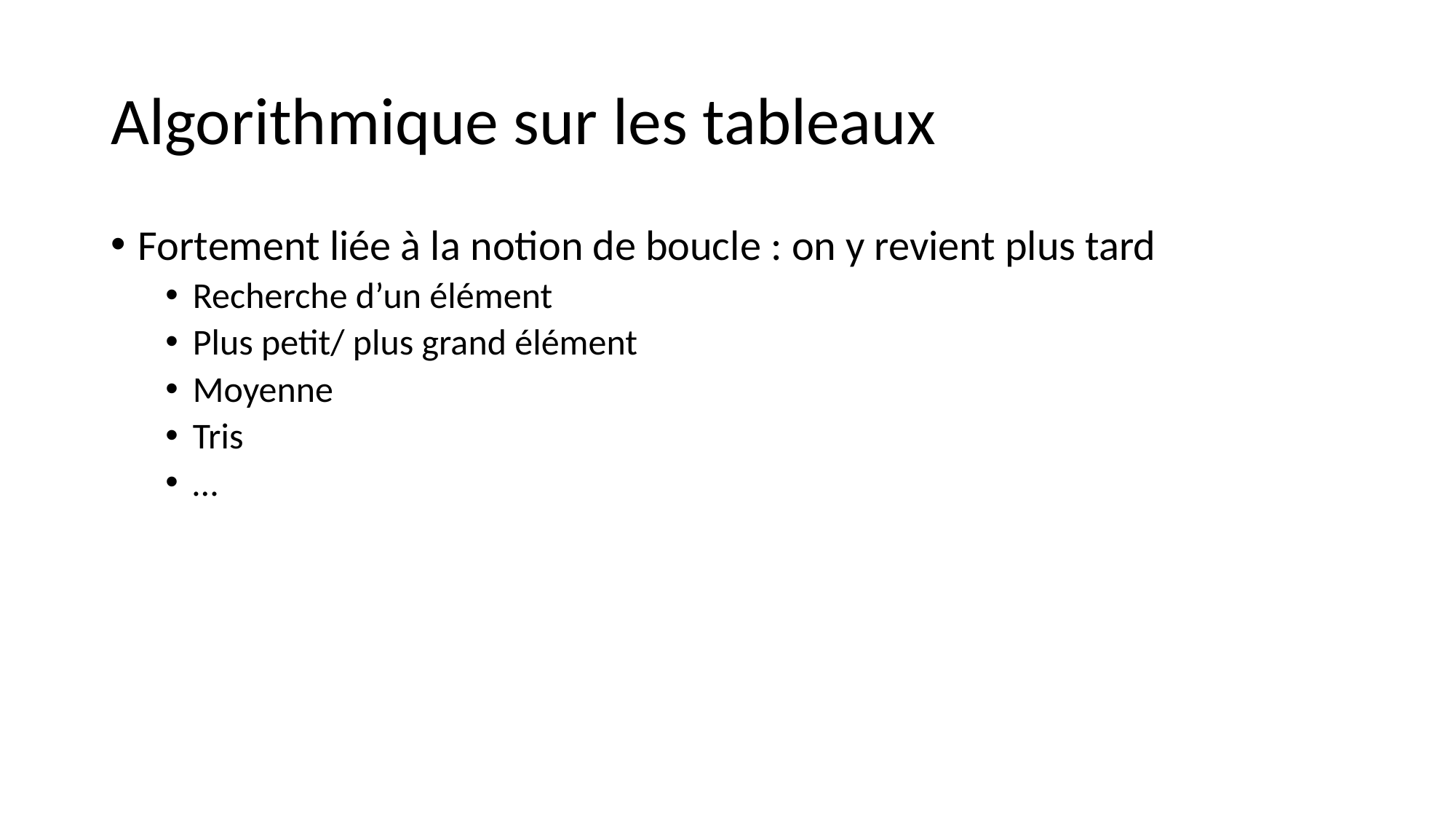

# Algorithmique sur les tableaux
Fortement liée à la notion de boucle : on y revient plus tard
Recherche d’un élément
Plus petit/ plus grand élément
Moyenne
Tris
…